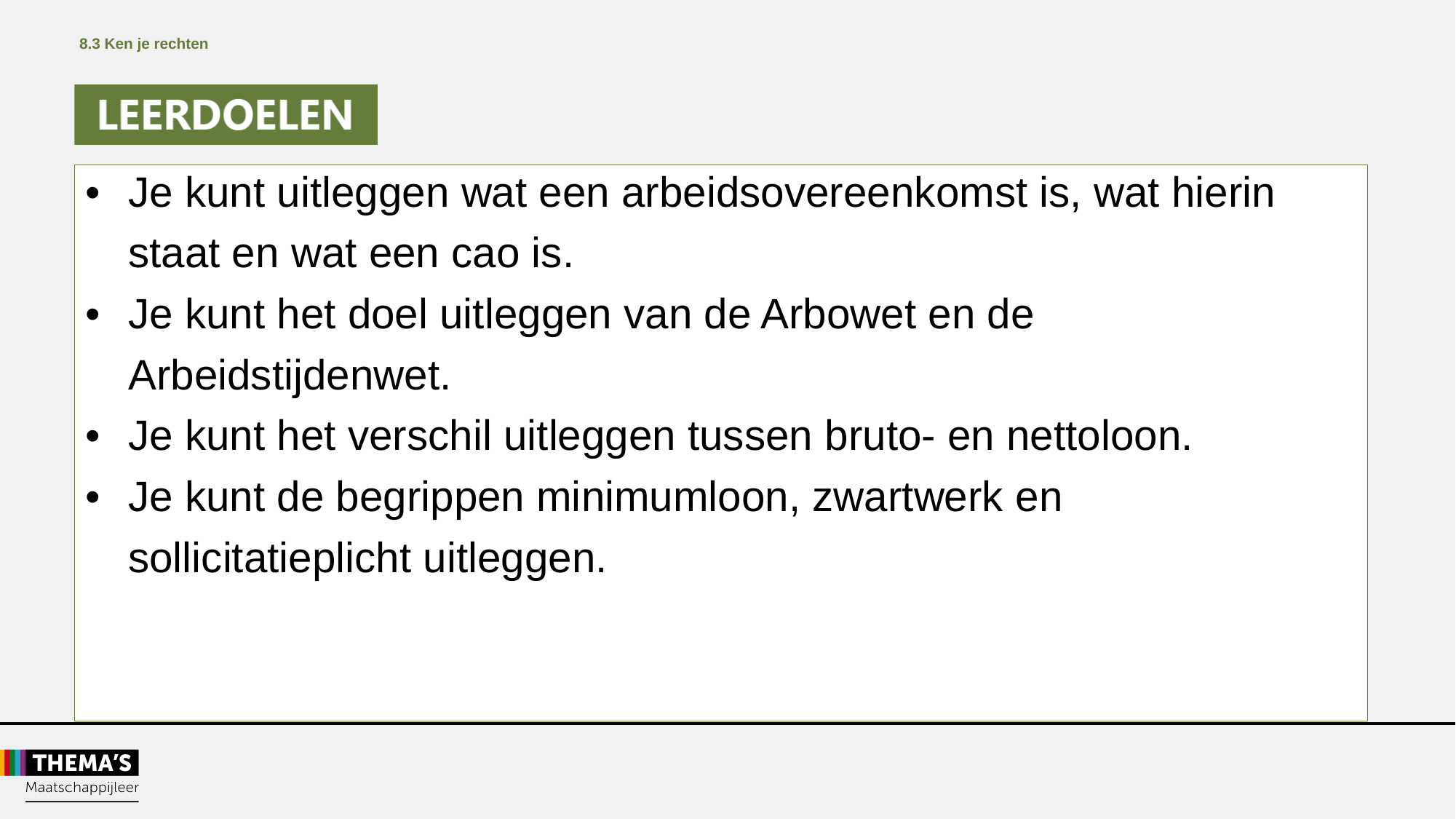

8.3 Ken je rechten
•	Je kunt uitleggen wat een arbeidsovereenkomst is, wat hierin
staat en wat een cao is.
•	Je kunt het doel uitleggen van de Arbowet en de
Arbeidstijdenwet.
•	Je kunt het verschil uitleggen tussen bruto- en nettoloon.
•	Je kunt de begrippen minimumloon, zwartwerk en
sollicitatieplicht uitleggen.